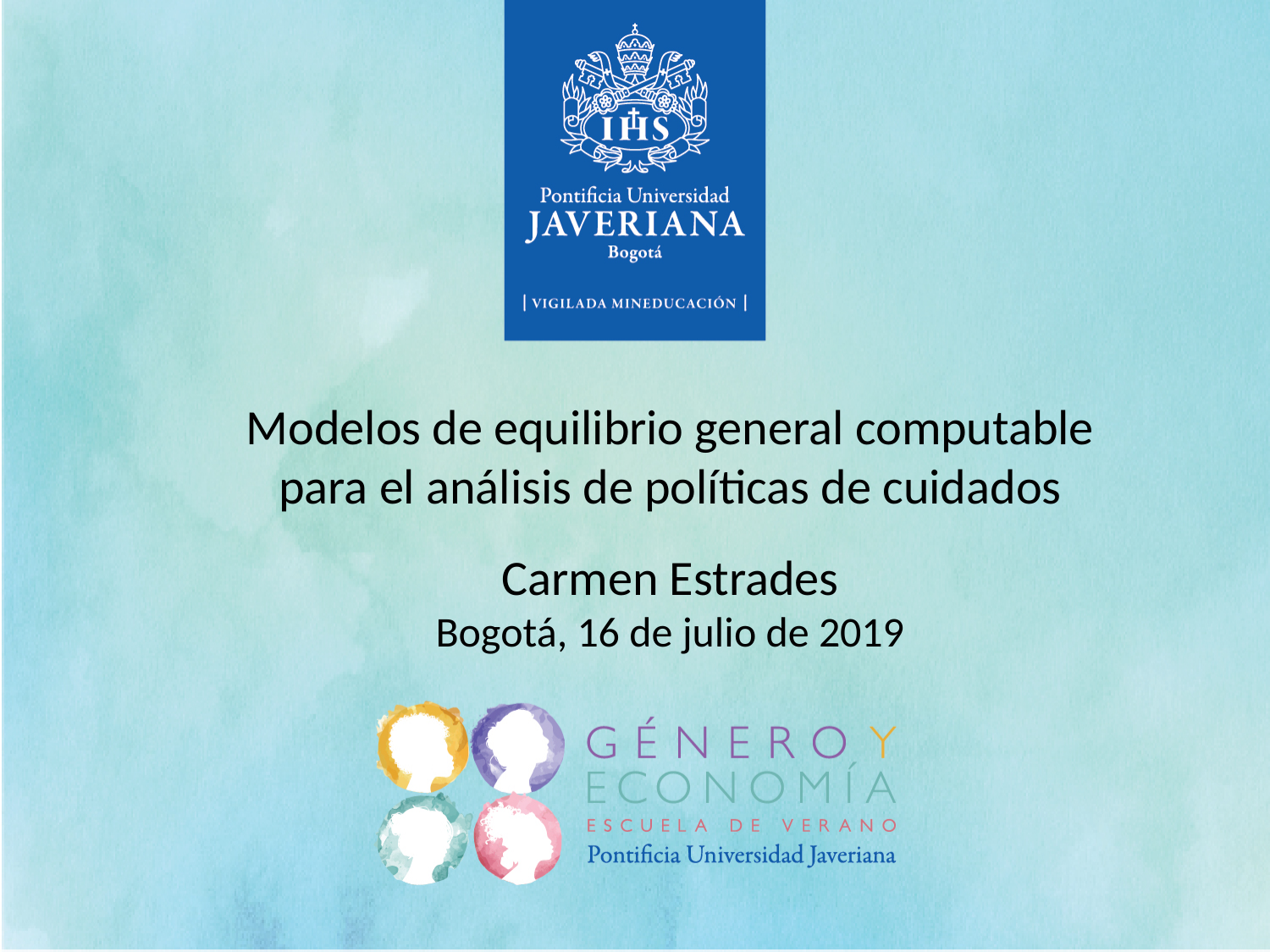

Modelos de equilibrio general computable para el análisis de políticas de cuidados

Carmen Estrades
Bogotá, 16 de julio de 2019